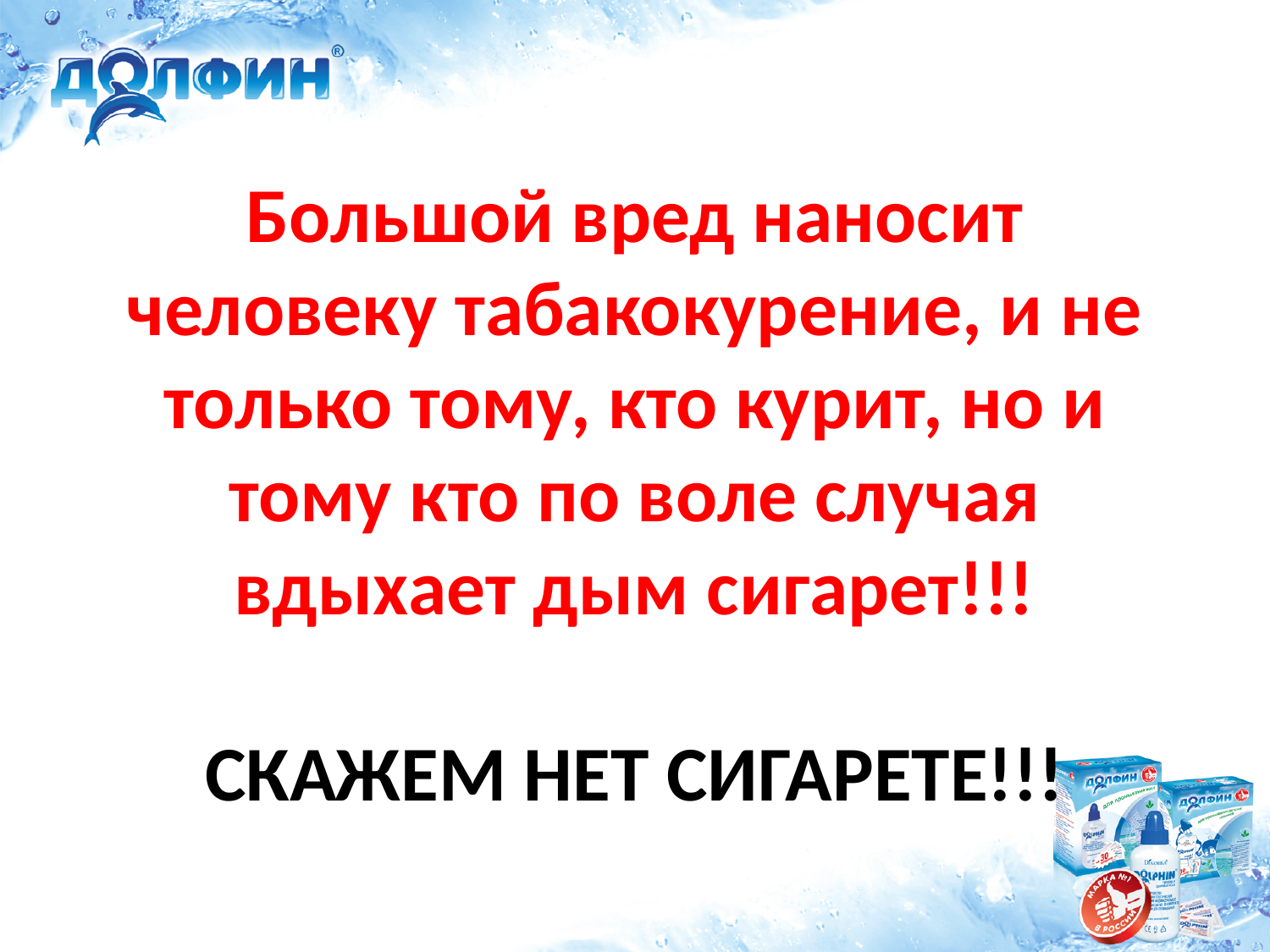

# Большой вред наносит человеку табакокурение, и не только тому, кто курит, но и тому кто по воле случая вдыхает дым сигарет!!! СКАЖЕМ НЕТ СИГАРЕТЕ!!!